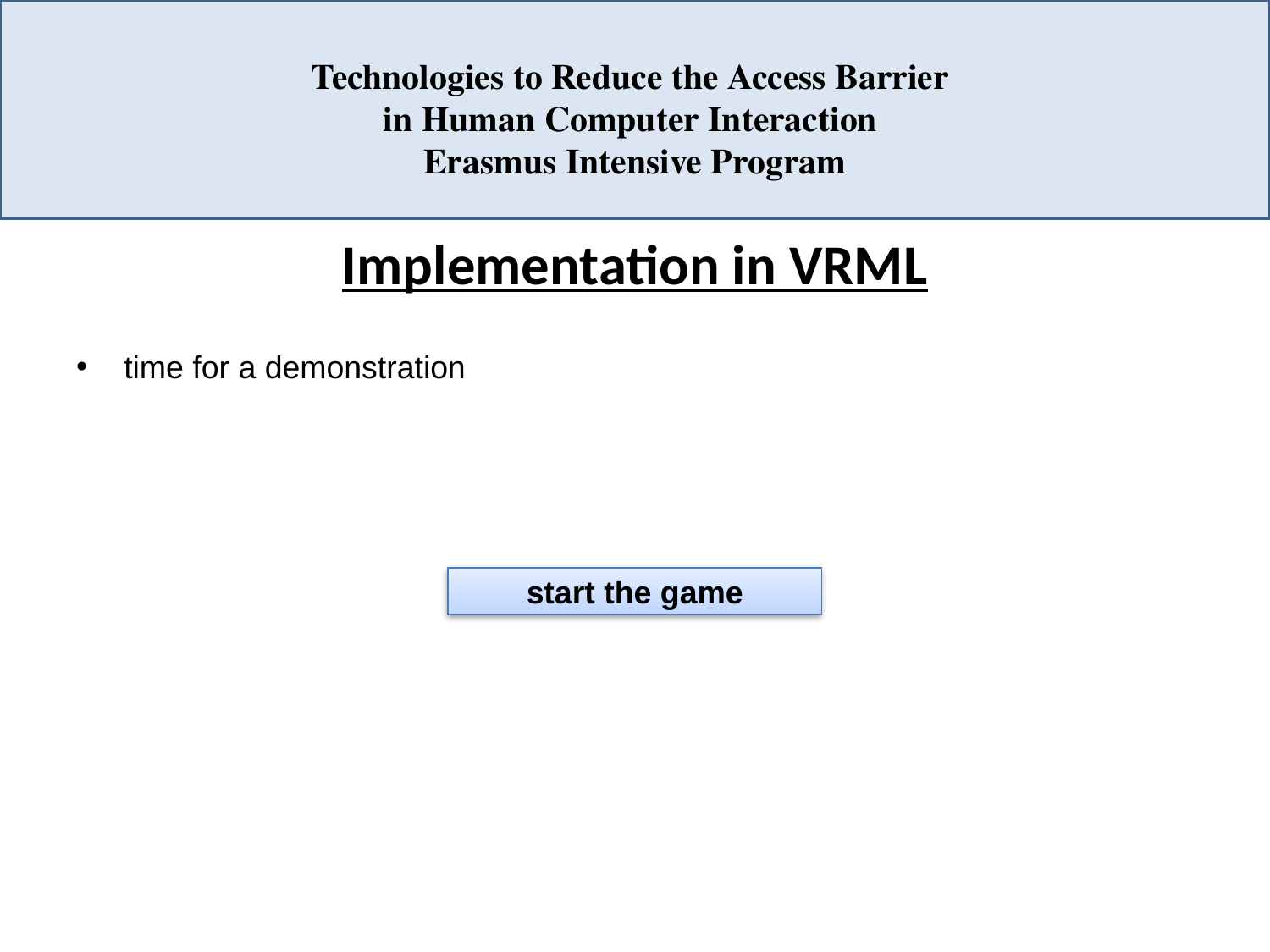

# Technologies to Reduce the Access Barrier in Human Computer Interaction Erasmus Intensive Program
Implementation in VRML

time for a demonstration

start the game